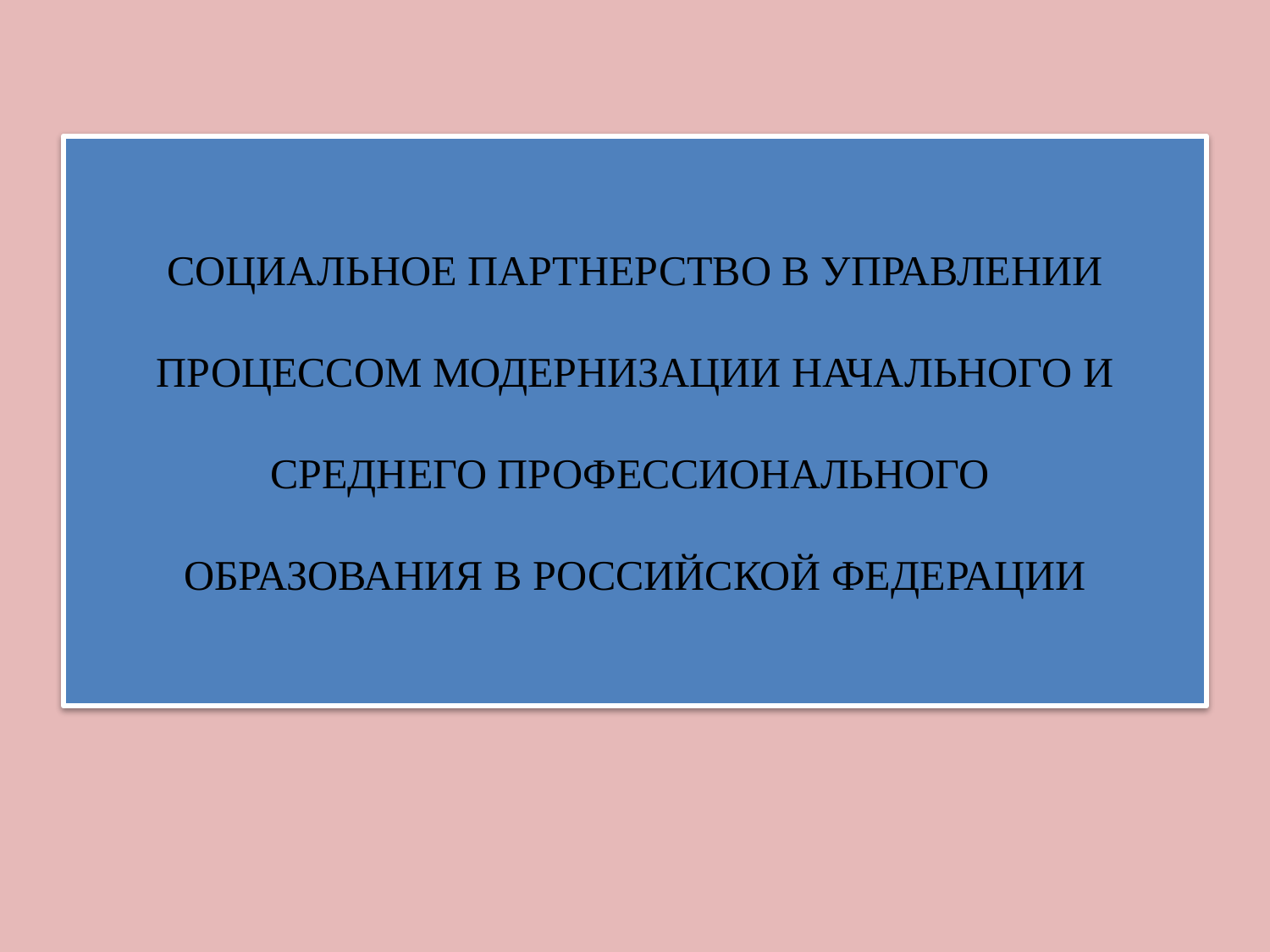

# СОЦИАЛЬНОЕ ПАРТНЕРСТВО В УПРАВЛЕНИИ ПРОЦЕССОМ МОДЕРНИЗАЦИИ НАЧАЛЬНОГО И СРЕДНЕГО ПРОФЕССИОНАЛЬНОГО ОБРАЗОВАНИЯ В РОССИЙСКОЙ ФЕДЕРАЦИИ